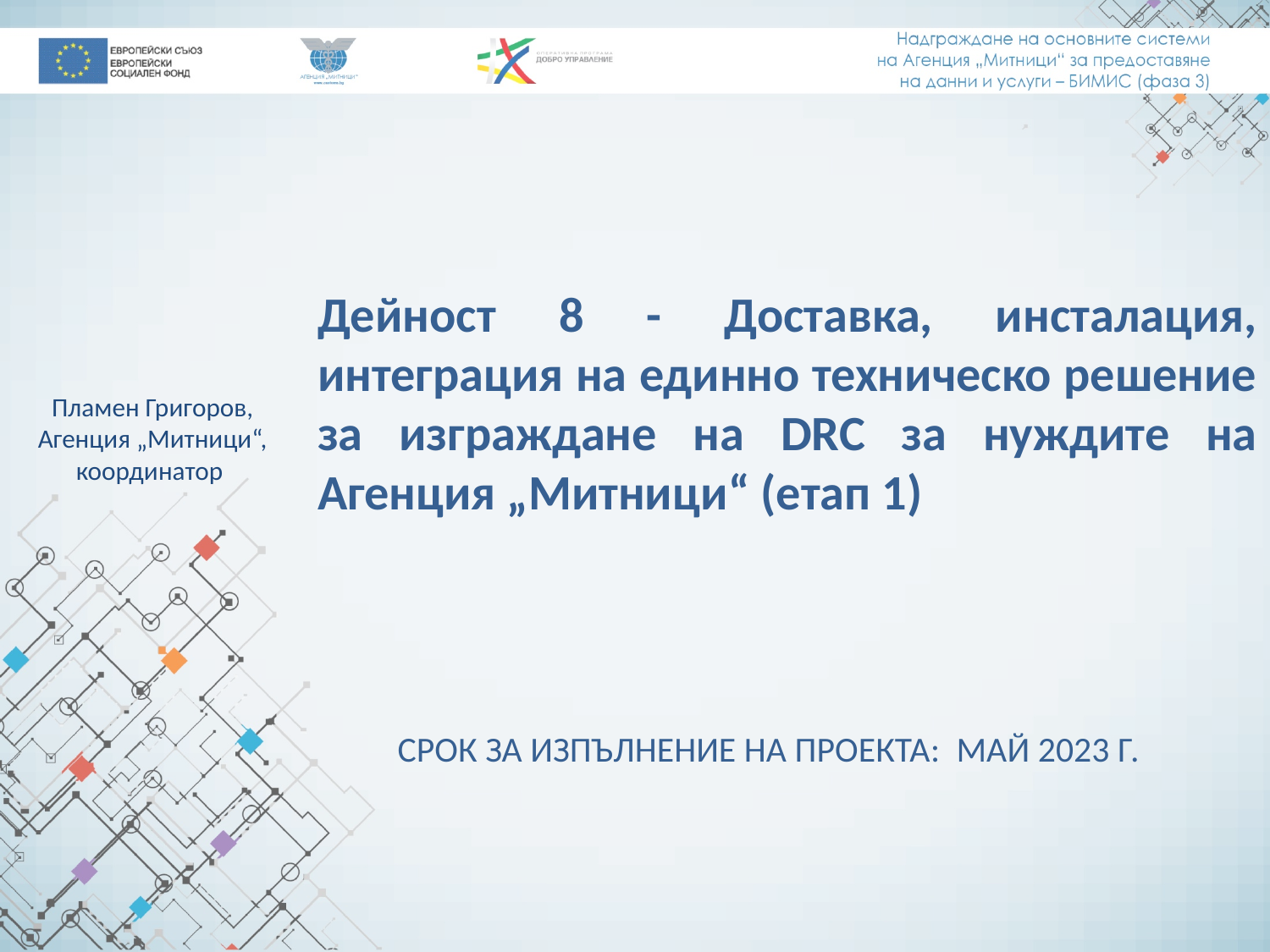

Дейност 8 - Доставка, инсталация, интеграция на единно техническо решение за изграждане на DRC за нуждите на Агенция „Митници“ (етап 1)
Пламен Григоров,
Агенция „Митници“,
координатор
# СРОК ЗА ИЗПЪЛНЕНИЕ НА ПРОЕКТА:  май 2023 г.